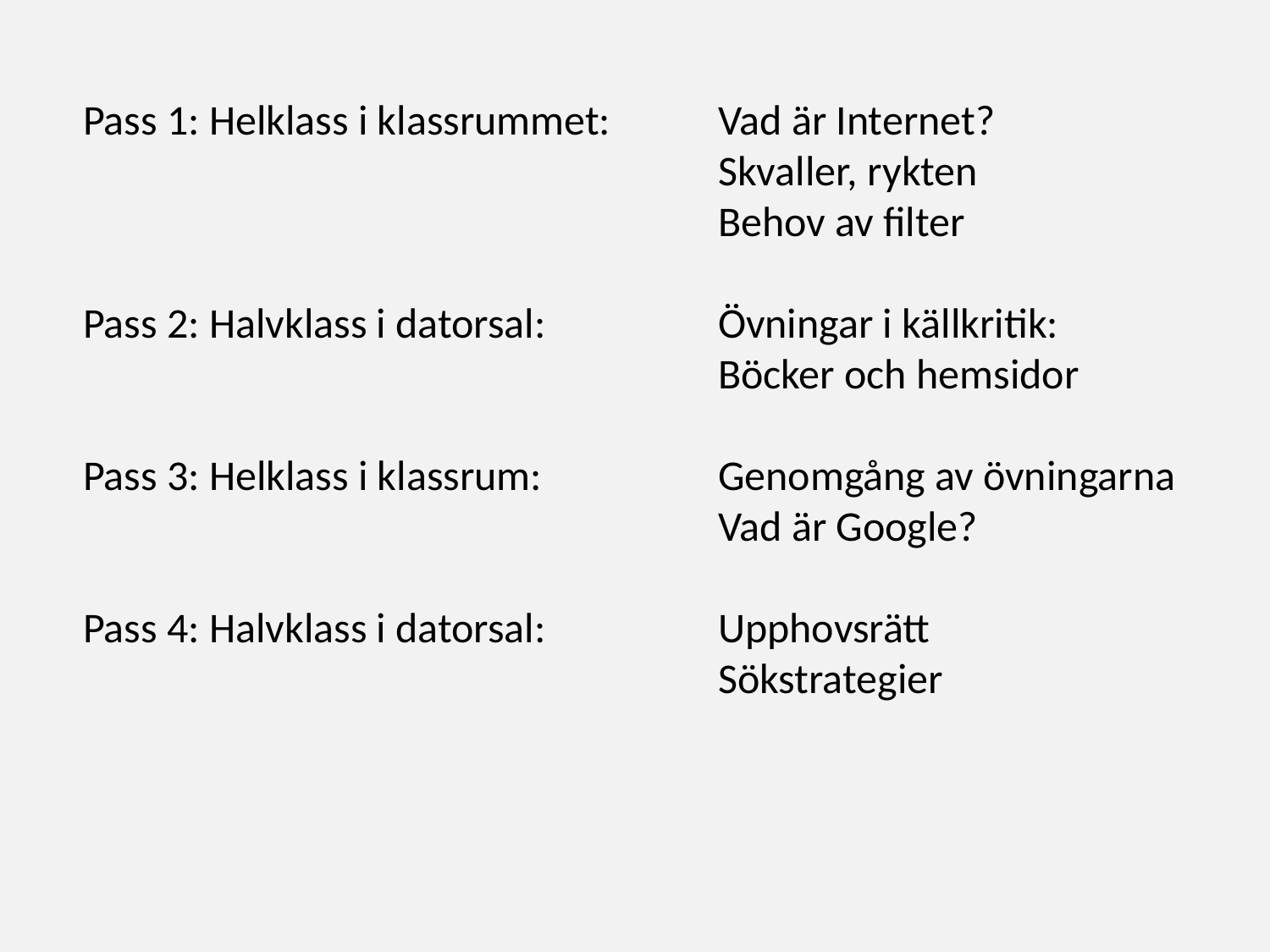

Pass 1: Helklass i klassrummet:	Vad är Internet?
					Skvaller, rykten
					Behov av filter

Pass 2: Halvklass i datorsal:		Övningar i källkritik:
					Böcker och hemsidor

Pass 3: Helklass i klassrum:		Genomgång av övningarna
					Vad är Google?

Pass 4: Halvklass i datorsal:		Upphovsrätt
					Sökstrategier